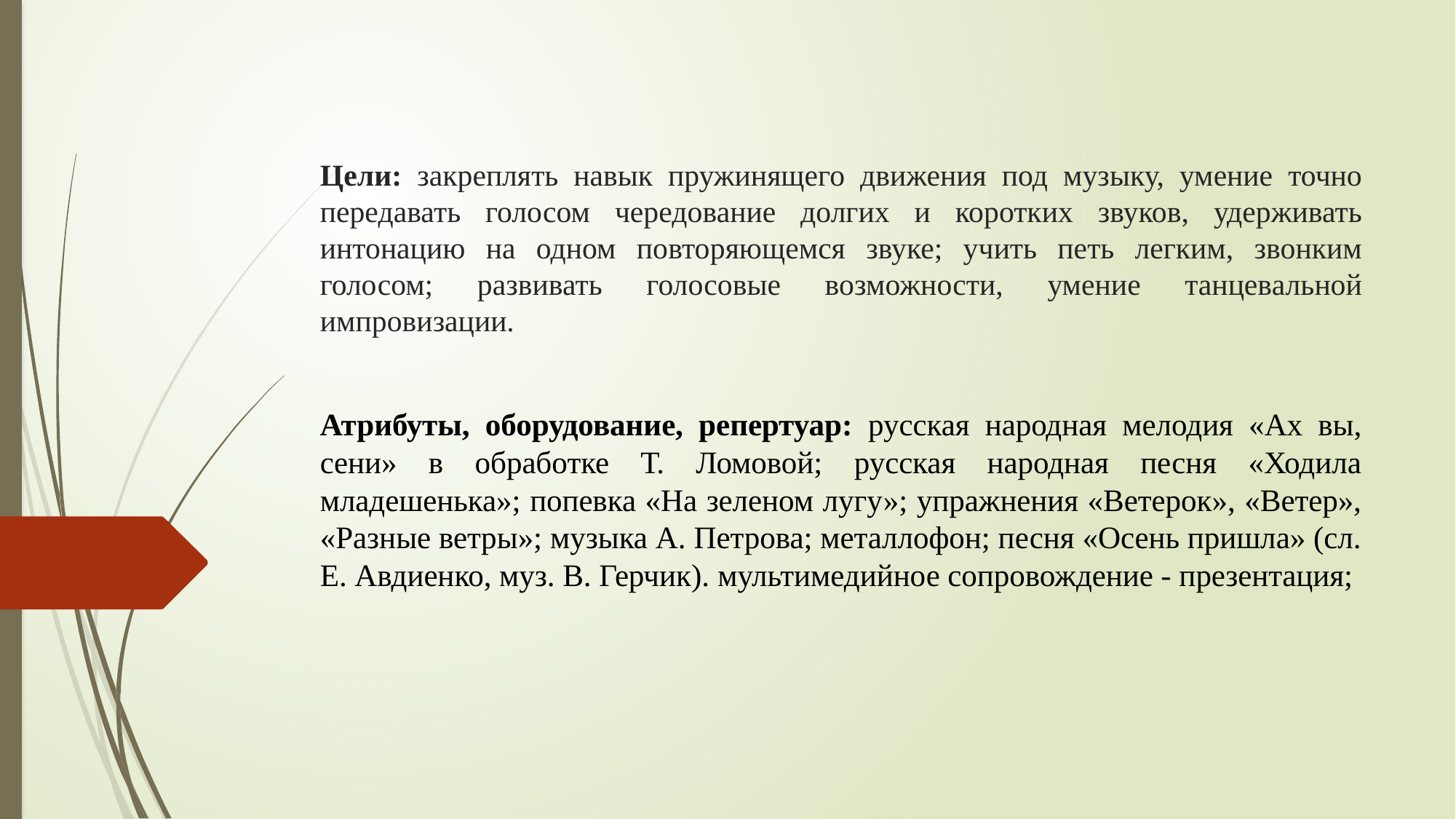

# Цели: закреплять навык пружинящего движения под музыку, умение точно передавать голосом чередование долгих и коротких звуков, удерживать интонацию на одном повторяющемся звуке; учить петь легким, звонким голосом; развивать голосовые возможности, умение танцевальной импровизации.
Атрибуты, оборудование, репертуар: русская народная мелодия «Ах вы, сени» в обработке Т. Ломовой; русская народная песня «Ходила младешенька»; попевка «На зеленом лугу»; упражнения «Ветерок», «Ветер», «Разные ветры»; музыка А. Петрова; металлофон; песня «Осень пришла» (сл. Е. Авдиенко, муз. В. Герчик). мультимедийное сопровождение - презентация;